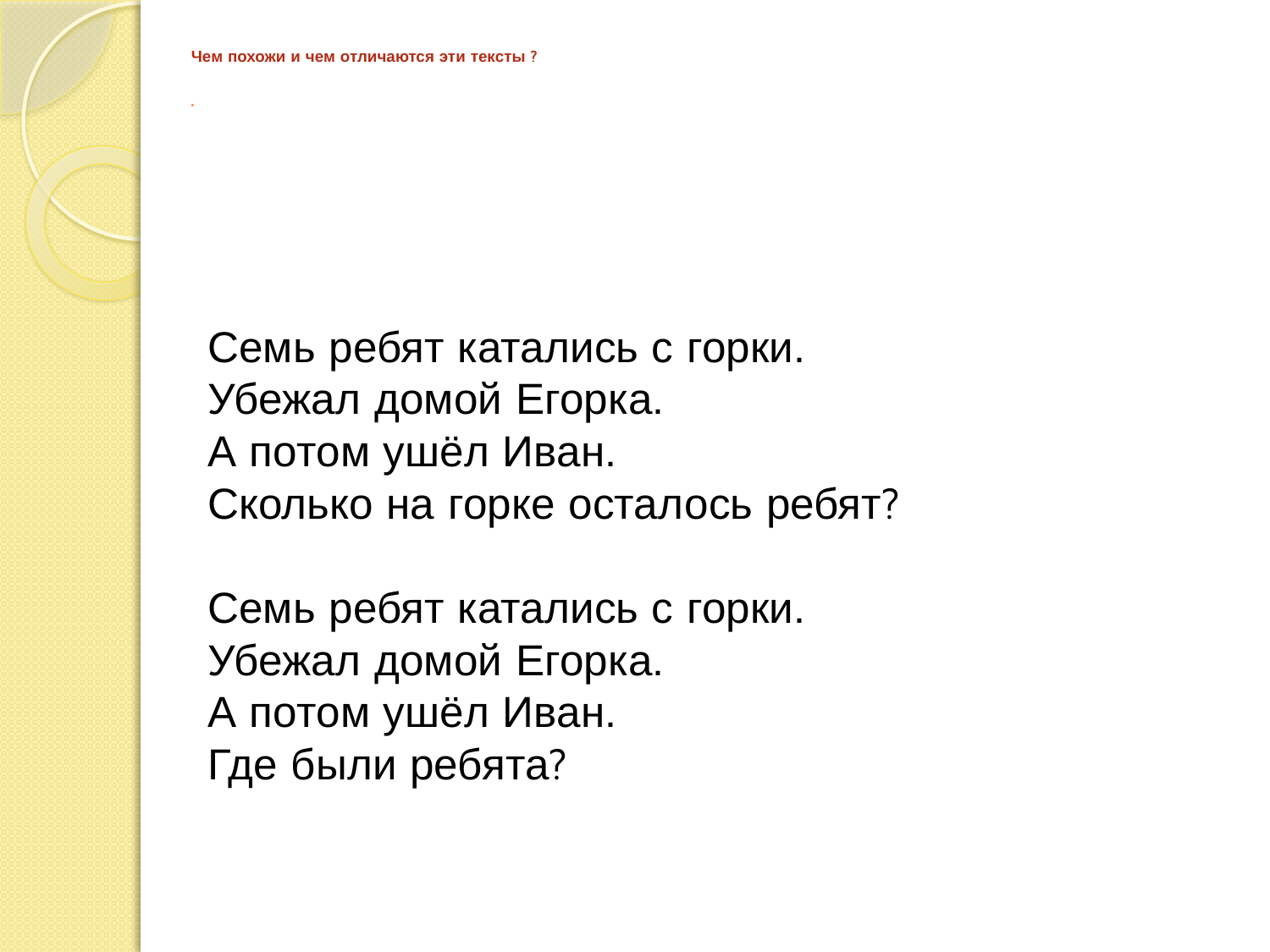

Чем похожи и чем отличаются эти тексты ?

# Семь ребят катались с горки. Убежал домой Егорка. А потом ушёл Иван. Сколько на горке осталось ребят? Семь ребят катались с горки. Убежал домой Егорка. А потом ушёл Иван. Где были ребята?